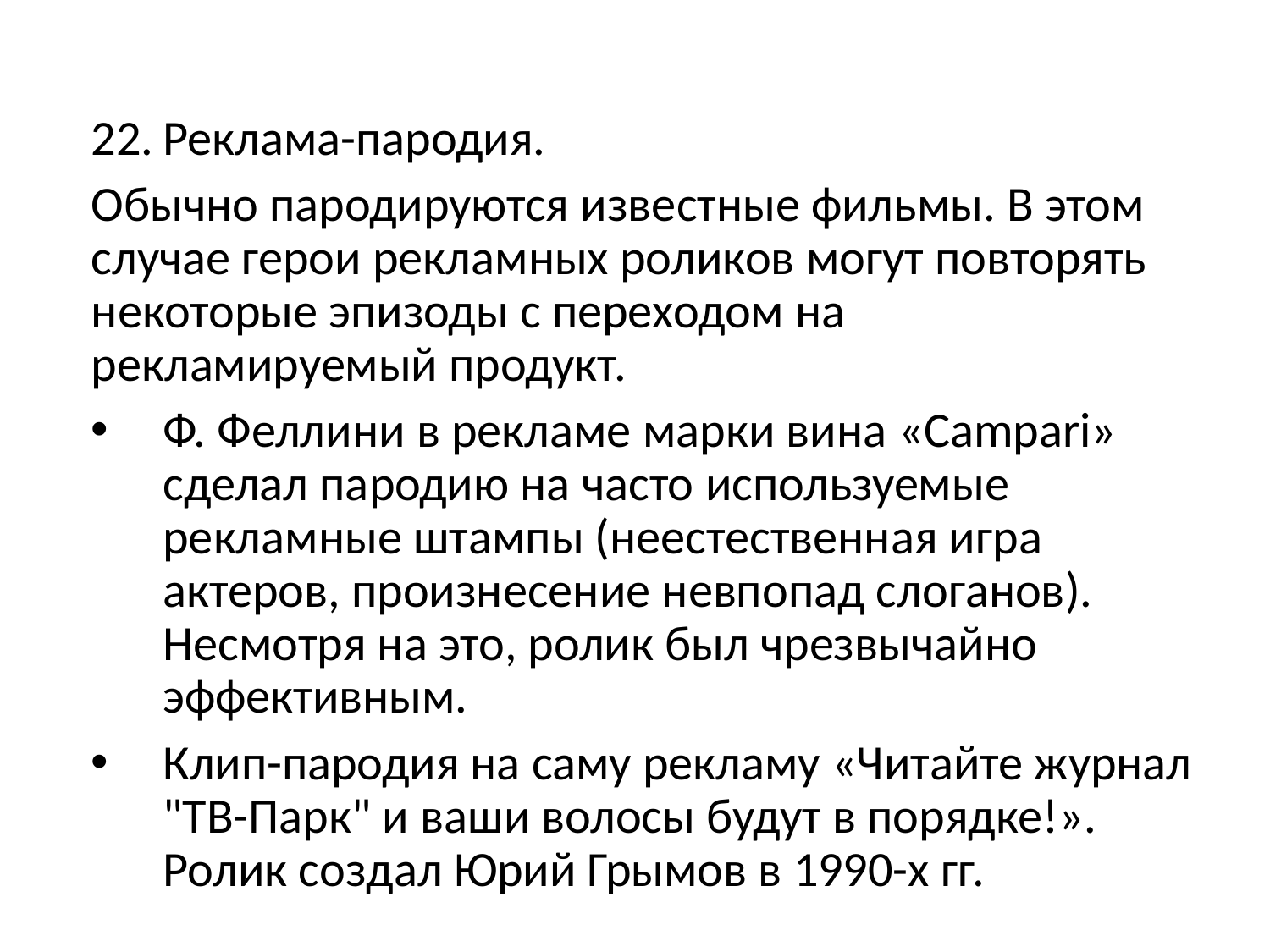

Реклама-пародия.
Обычно пародируются известные фильмы. В этом случае герои рекламных роликов могут повторять некоторые эпизоды с переходом на рекламируемый продукт.
Ф. Феллини в рекламе марки вина «Campari» сделал пародию на часто используемые рекламные штампы (неестественная игра актеров, произнесение невпопад слоганов). Несмотря на это, ролик был чрезвычайно эффективным.
Клип-пародия на саму рекламу «Читайте журнал "ТВ-Парк" и ваши волосы будут в порядке!». Ролик создал Юрий Грымов в 1990-х гг.